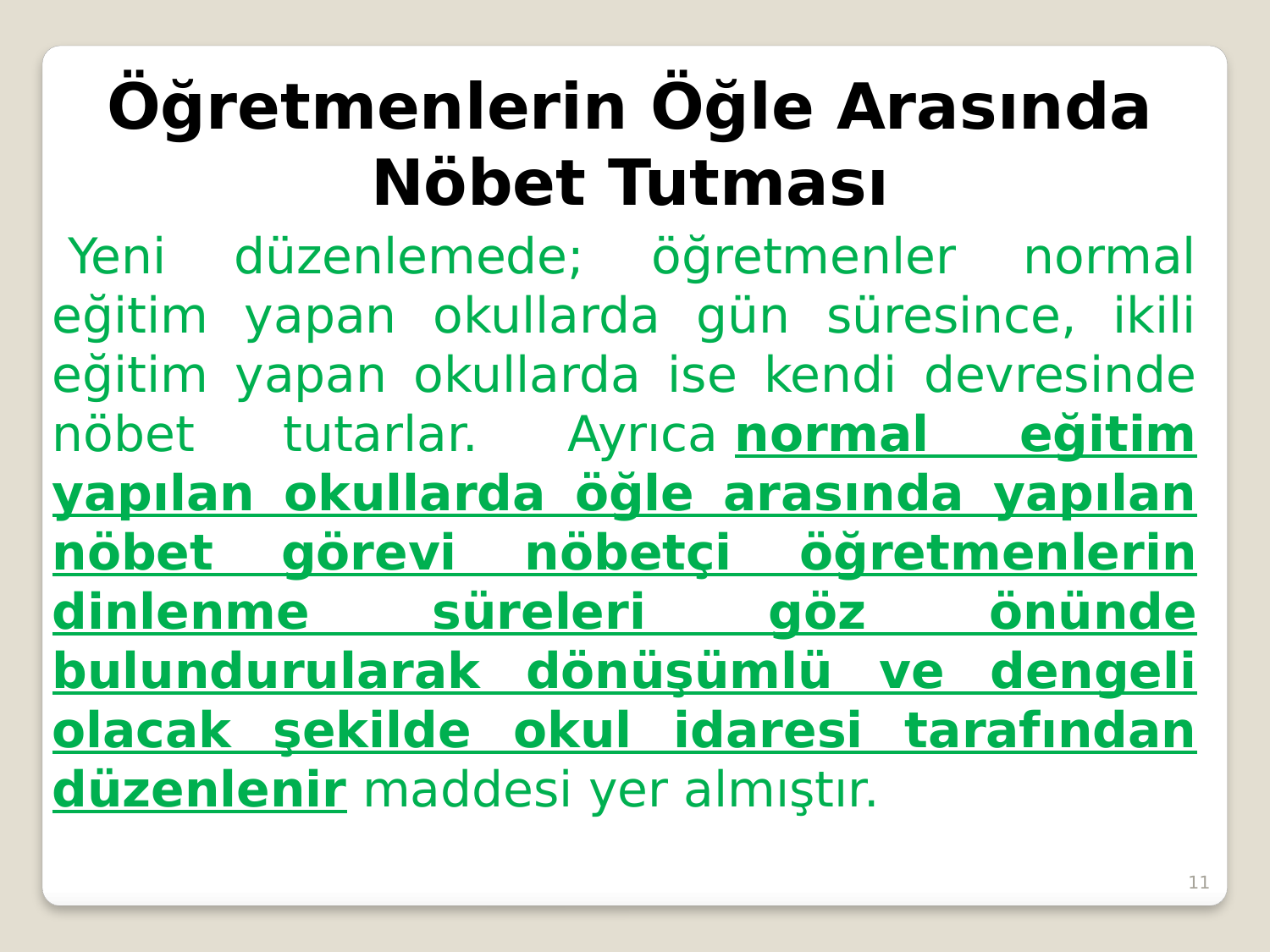

Öğretmenlerin Öğle Arasında Nöbet Tutması

 Yeni düzenlemede; öğretmenler normal eğitim yapan okullarda gün süresince, ikili eğitim yapan okullarda ise kendi devresinde nöbet tutarlar. Ayrıca normal eğitim yapılan okullarda öğle arasında yapılan nöbet görevi nöbetçi öğretmenlerin dinlenme süreleri göz önünde bulundurularak dönüşümlü ve dengeli olacak şekilde okul idaresi tarafından düzenlenir maddesi yer almıştır.
11